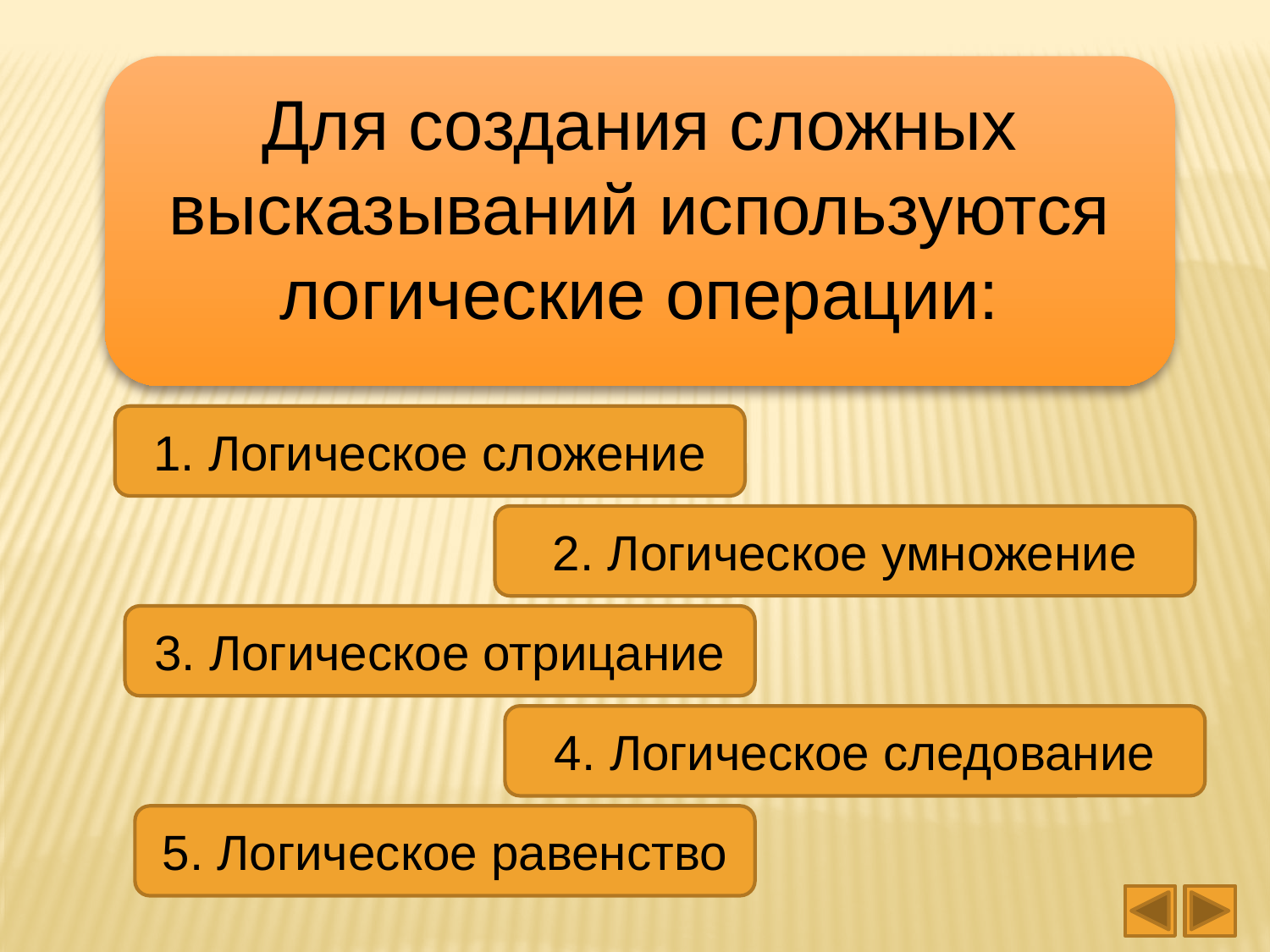

Для создания сложных высказываний используются логические операции:

1. Логическое сложение
2. Логическое умножение
3. Логическое отрицание
4. Логическое следование
5. Логическое равенство